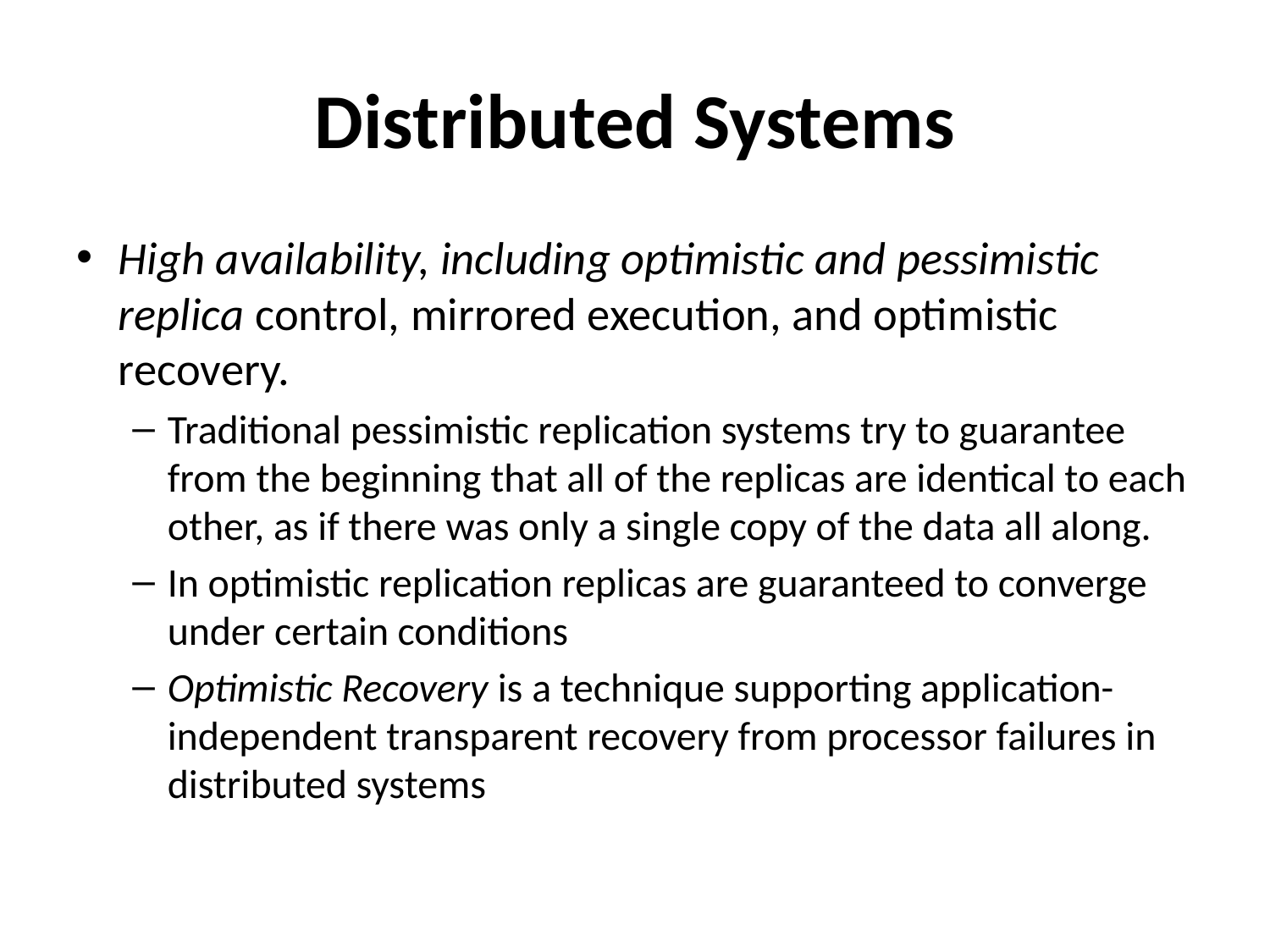

# Distributed Systems
High availability, including optimistic and pessimistic replica control, mirrored execution, and optimistic recovery.
Traditional pessimistic replication systems try to guarantee from the beginning that all of the replicas are identical to each other, as if there was only a single copy of the data all along.
In optimistic replication replicas are guaranteed to converge  under certain conditions
Optimistic Recovery is a technique supporting application-independent transparent recovery from processor failures in distributed systems